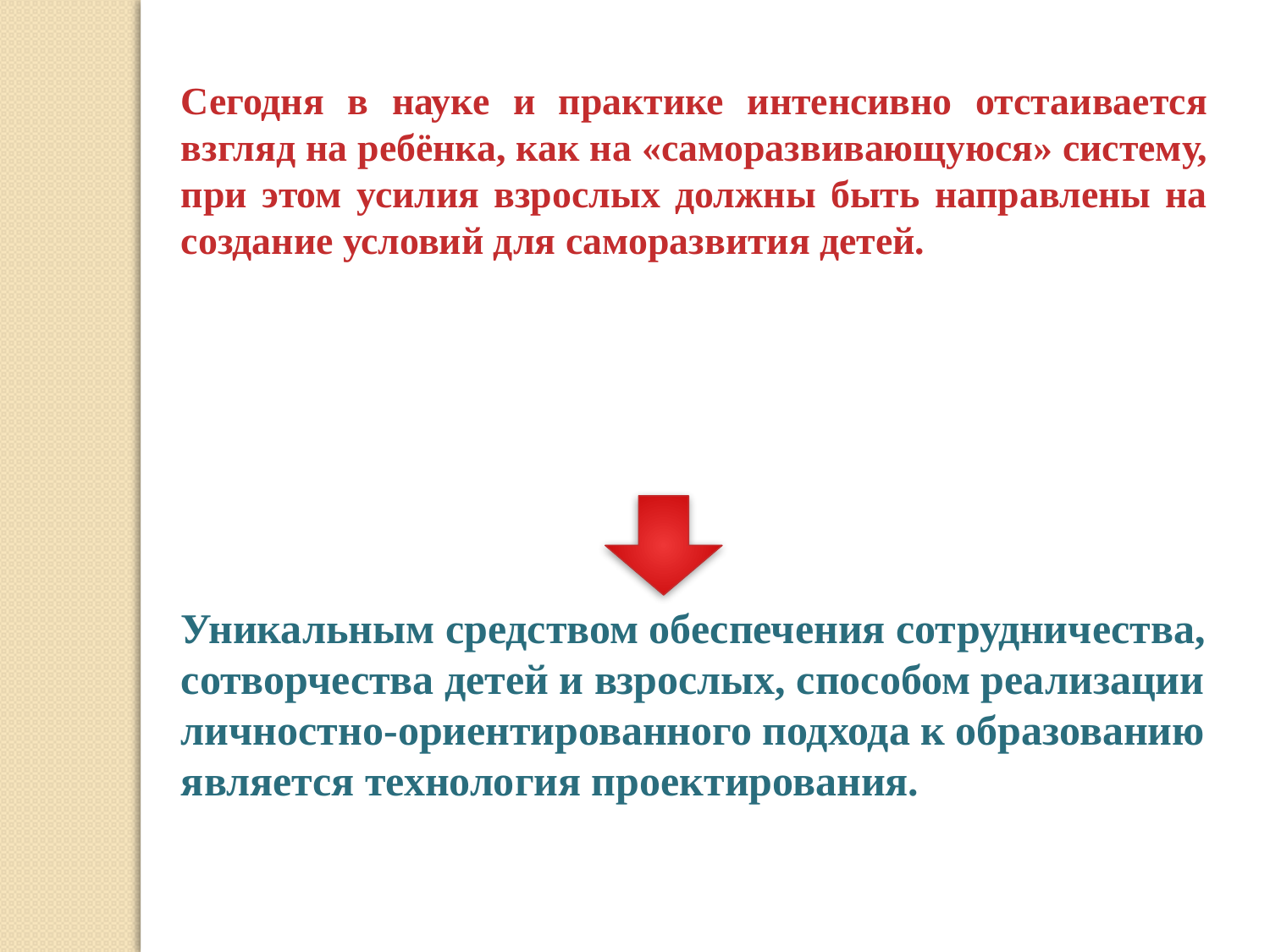

Сегодня в науке и практике интенсивно отстаивается взгляд на ребёнка, как на «саморазвивающуюся» систему, при этом усилия взрослых должны быть направлены на создание условий для саморазвития детей.

Уникальным средством обеспечения сотрудничества, сотворчества детей и взрослых, способом реализации личностно-ориентированного подхода к образованию является технология проектирования.